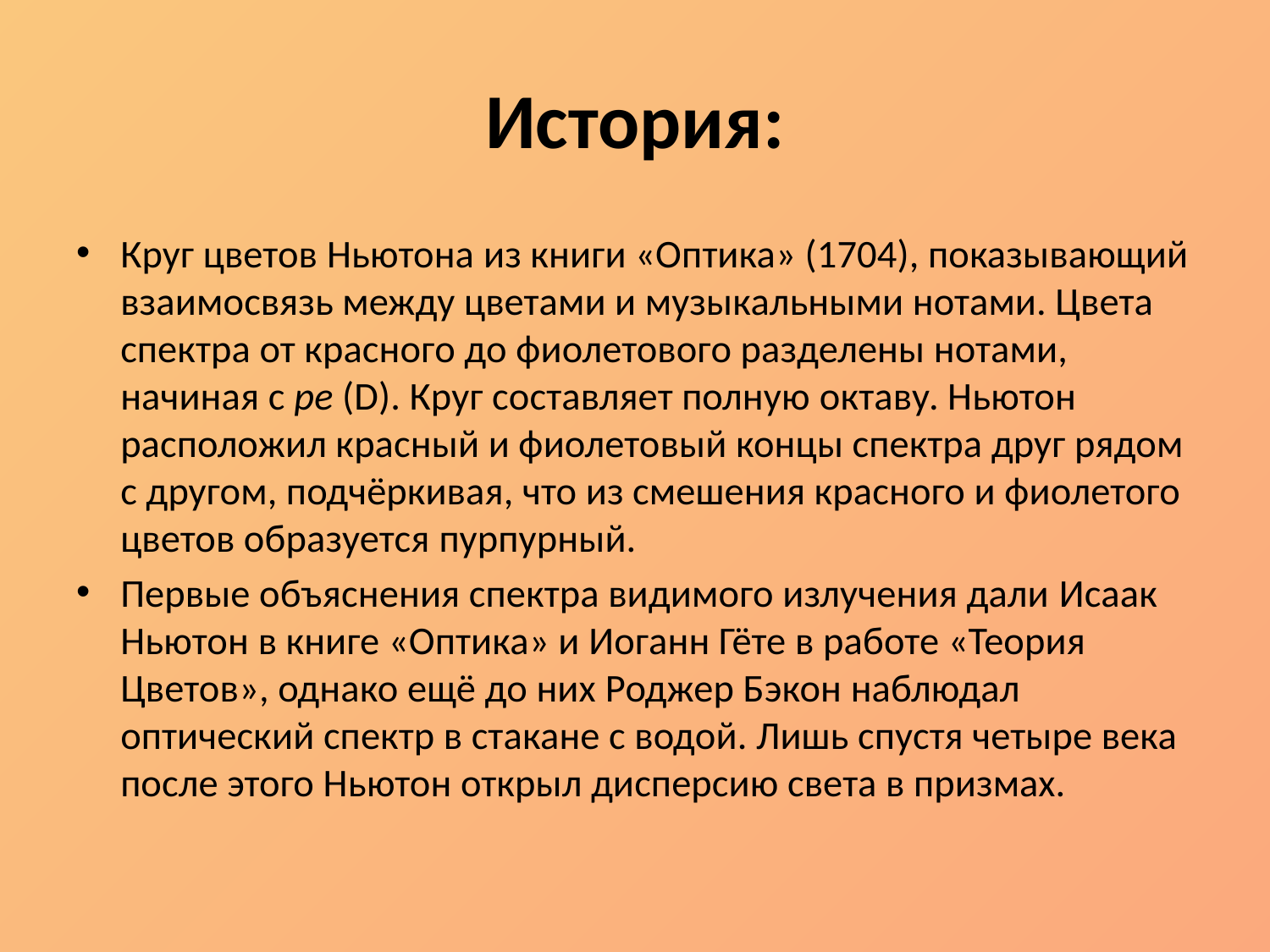

# История:
Круг цветов Ньютона из книги «Оптика» (1704), показывающий взаимосвязь между цветами и музыкальными нотами. Цвета спектра от красного до фиолетового разделены нотами, начиная с ре (D). Круг составляет полную октаву. Ньютон расположил красный и фиолетовый концы спектра друг рядом с другом, подчёркивая, что из смешения красного и фиолетого цветов образуется пурпурный.
Первые объяснения спектра видимого излучения дали Исаак Ньютон в книге «Оптика» и Иоганн Гёте в работе «Теория Цветов», однако ещё до них Роджер Бэкон наблюдал оптический спектр в стакане с водой. Лишь спустя четыре века после этого Ньютон открыл дисперсию света в призмах.